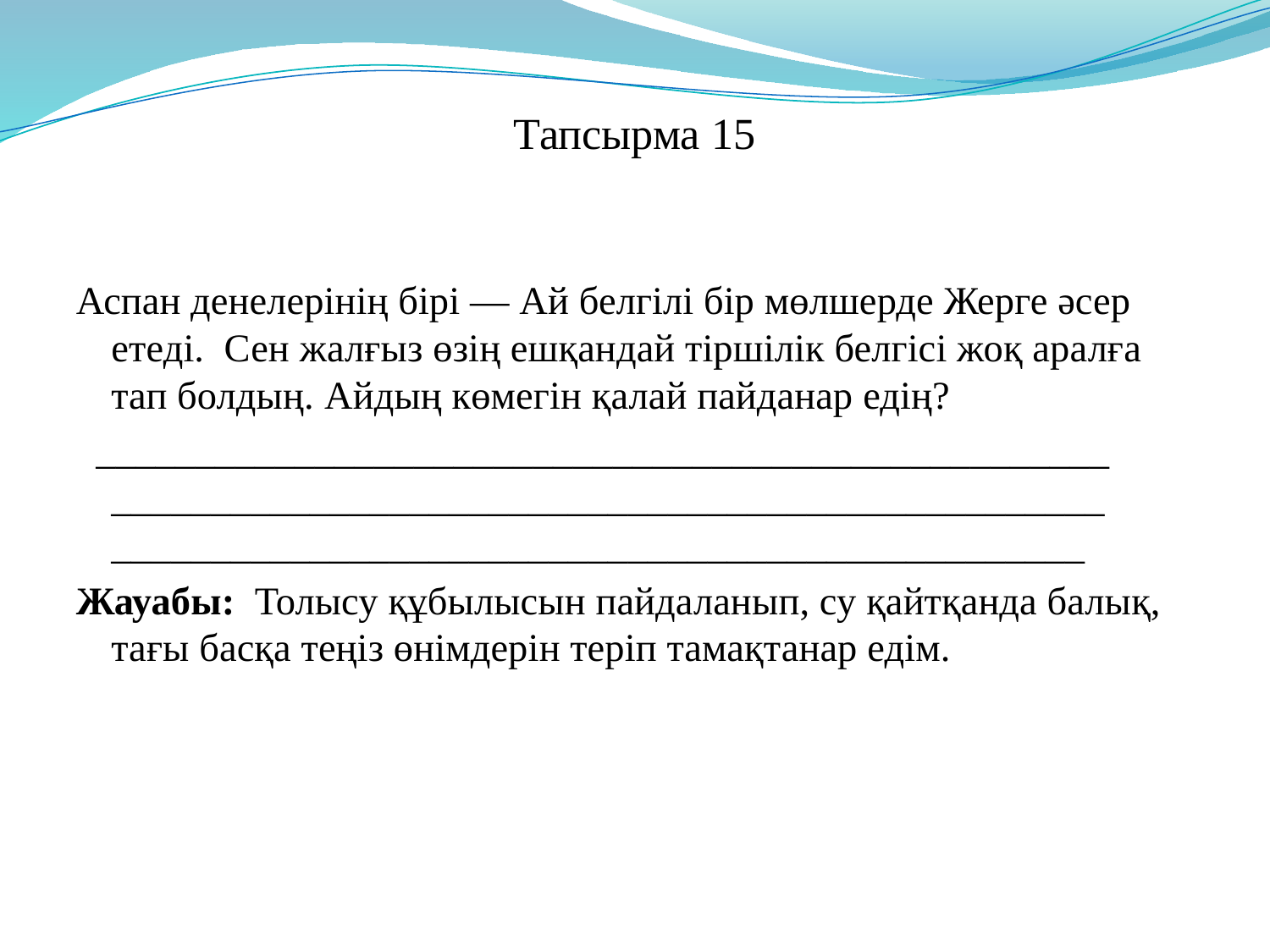

# Тапсырма 15
Аспан денелерінің бірі — Ай белгілі бір мөлшерде Жерге әсер етеді.  Сен жалғыз өзің ешқандай тіршілік белгісі жоқ аралға тап болдың. Айдың көмегін қалай пайданар едің?
  ___________________________________________________
__________________________________________________
_________________________________________________
Жауабы:  Толысу құбылысын пайдаланып, су қайтқанда балық, тағы басқа теңіз өнімдерін теріп тамақтанар едім.